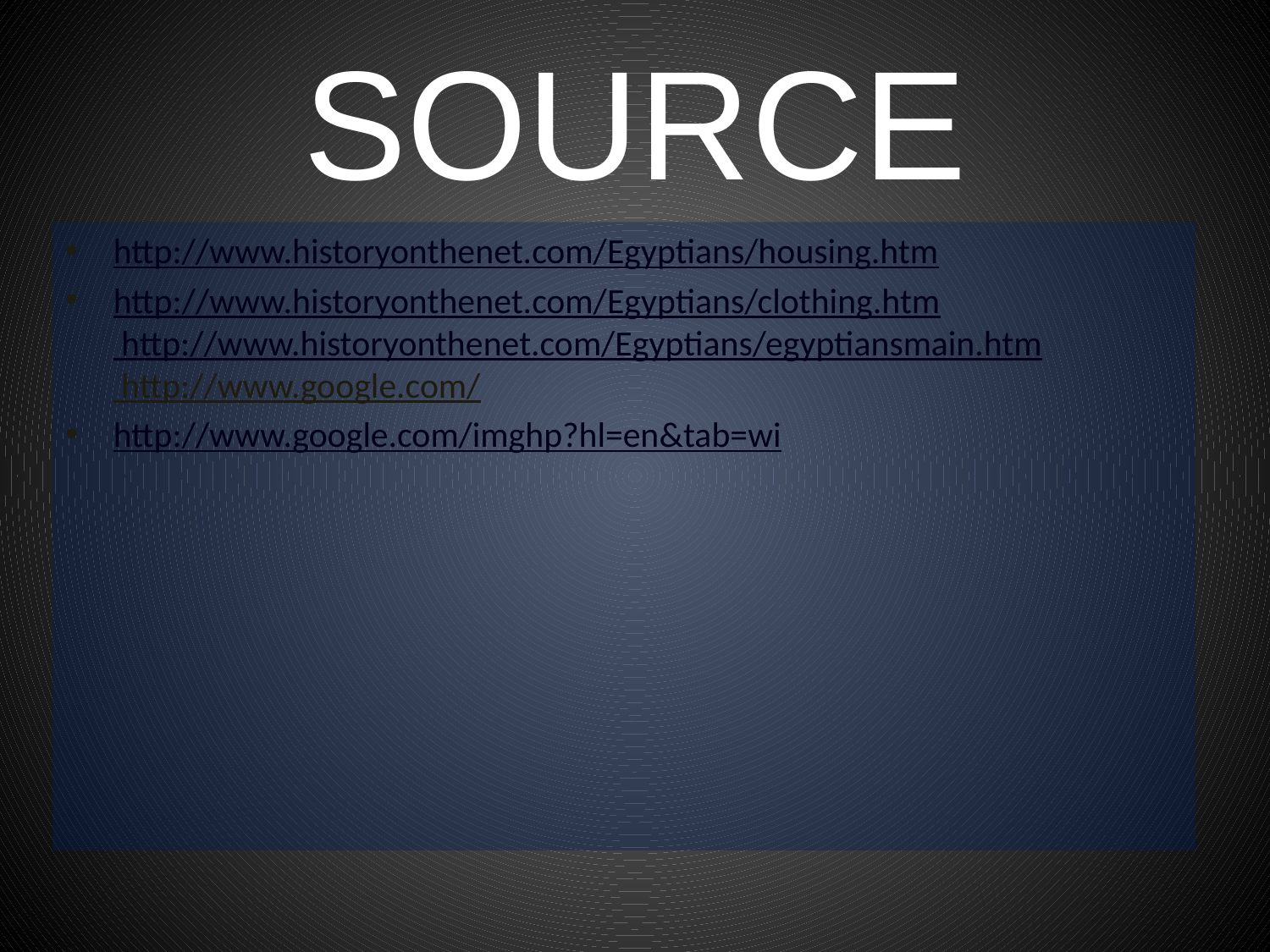

# SOURCE
http://www.historyonthenet.com/Egyptians/housing.htm
http://www.historyonthenet.com/Egyptians/clothing.htm http://www.historyonthenet.com/Egyptians/egyptiansmain.htm http://www.google.com/
http://www.google.com/imghp?hl=en&tab=wi